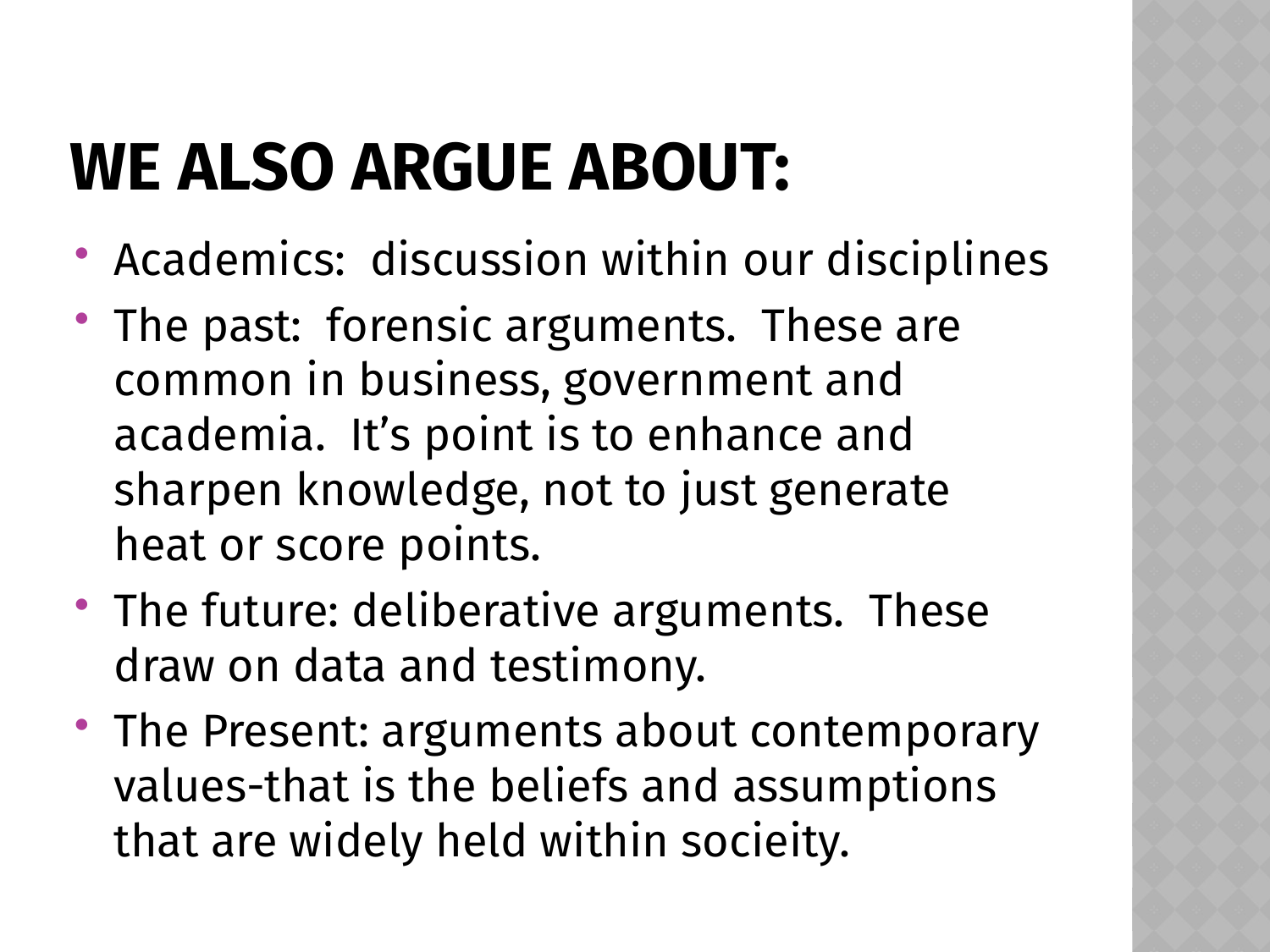

# We also argue about:
Academics:  discussion within our disciplines
The past:  forensic arguments.  These are common in business, government and academia.  It’s point is to enhance and sharpen knowledge, not to just generate heat or score points.
The future: deliberative arguments.  These draw on data and testimony.
The Present: arguments about contemporary values-that is the beliefs and assumptions that are widely held within socieity.